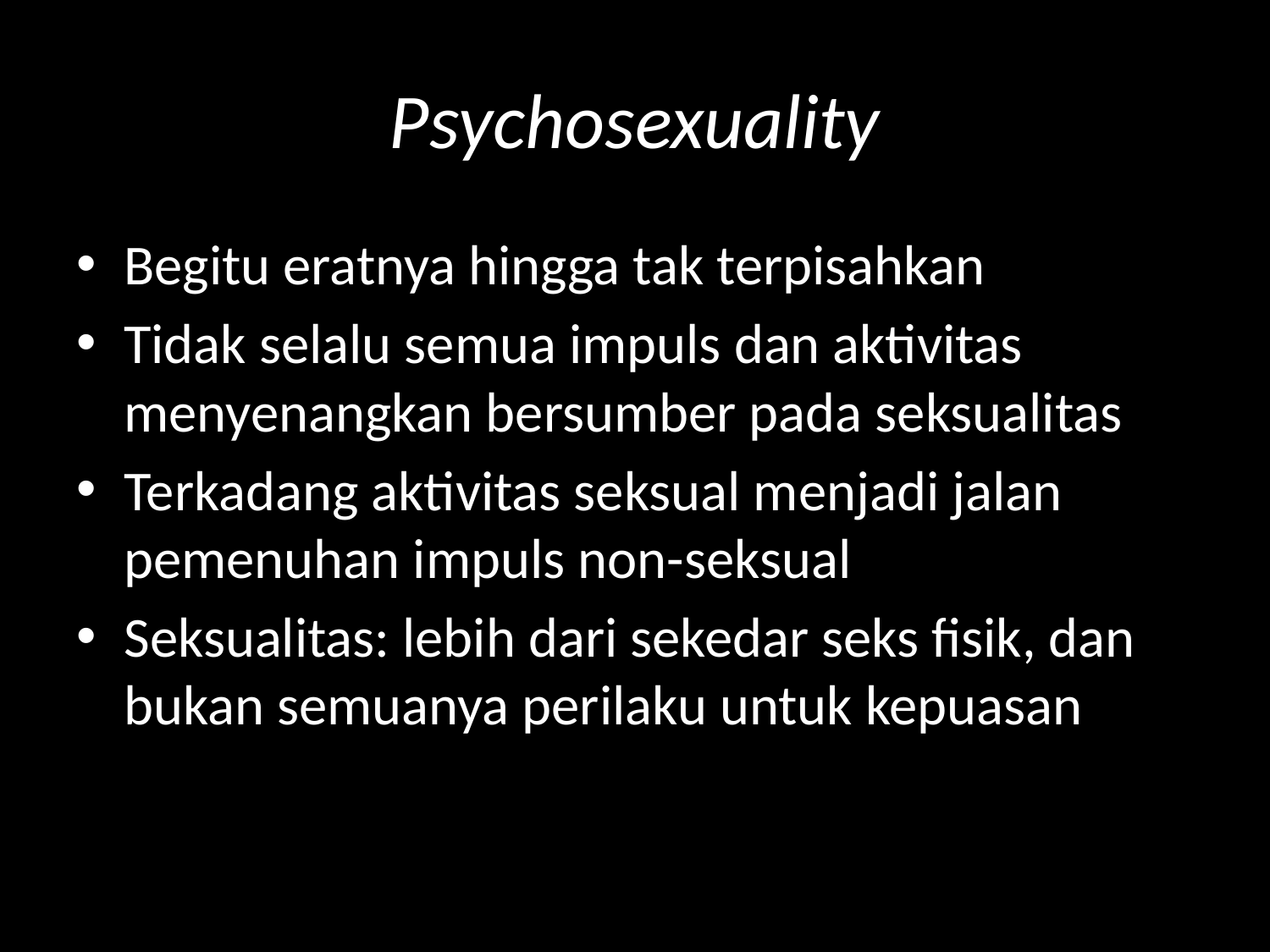

# Psychosexuality
Begitu eratnya hingga tak terpisahkan
Tidak selalu semua impuls dan aktivitas menyenangkan bersumber pada seksualitas
Terkadang aktivitas seksual menjadi jalan pemenuhan impuls non-seksual
Seksualitas: lebih dari sekedar seks fisik, dan bukan semuanya perilaku untuk kepuasan